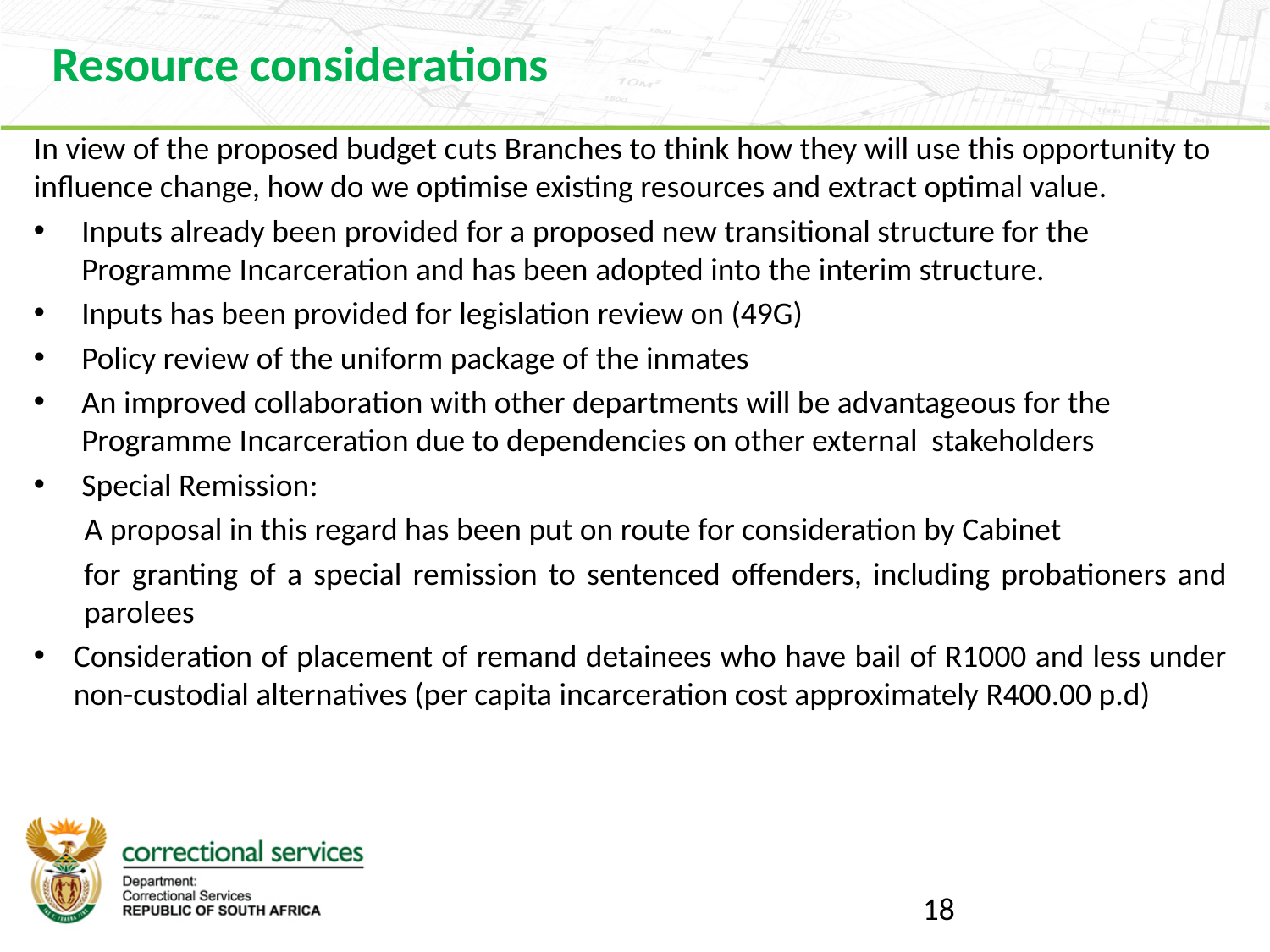

Resource considerations
In view of the proposed budget cuts Branches to think how they will use this opportunity to influence change, how do we optimise existing resources and extract optimal value.
Inputs already been provided for a proposed new transitional structure for the Programme Incarceration and has been adopted into the interim structure.
Inputs has been provided for legislation review on (49G)
Policy review of the uniform package of the inmates
An improved collaboration with other departments will be advantageous for the Programme Incarceration due to dependencies on other external  stakeholders
Special Remission:
       A proposal in this regard has been put on route for consideration by Cabinet
for granting of a special remission to sentenced offenders, including probationers and parolees
Consideration of placement of remand detainees who have bail of R1000 and less under non-custodial alternatives (per capita incarceration cost approximately R400.00 p.d)

18